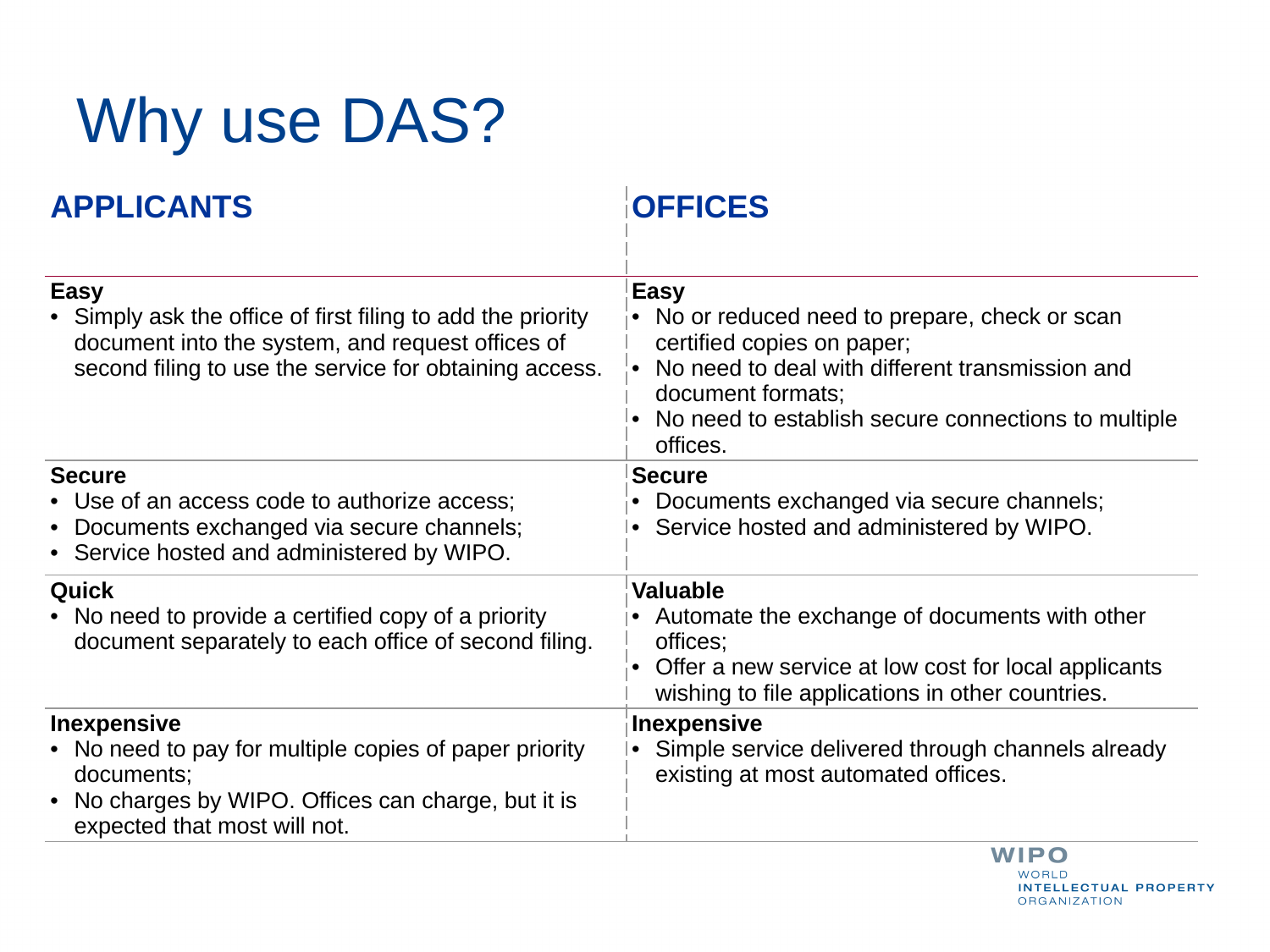

# Why use DAS?
| APPLICANTS | OFFICES |
| --- | --- |
| Easy Simply ask the office of first filing to add the priority document into the system, and request offices of second filing to use the service for obtaining access. | Easy No or reduced need to prepare, check or scan certified copies on paper; No need to deal with different transmission and document formats; No need to establish secure connections to multiple offices. |
| Secure Use of an access code to authorize access; Documents exchanged via secure channels; Service hosted and administered by WIPO. | Secure Documents exchanged via secure channels; Service hosted and administered by WIPO. |
| Quick No need to provide a certified copy of a priority document separately to each office of second filing. | Valuable Automate the exchange of documents with other offices; Offer a new service at low cost for local applicants wishing to file applications in other countries. |
| Inexpensive No need to pay for multiple copies of paper priority documents; No charges by WIPO. Offices can charge, but it is expected that most will not. | Inexpensive Simple service delivered through channels already existing at most automated offices. |